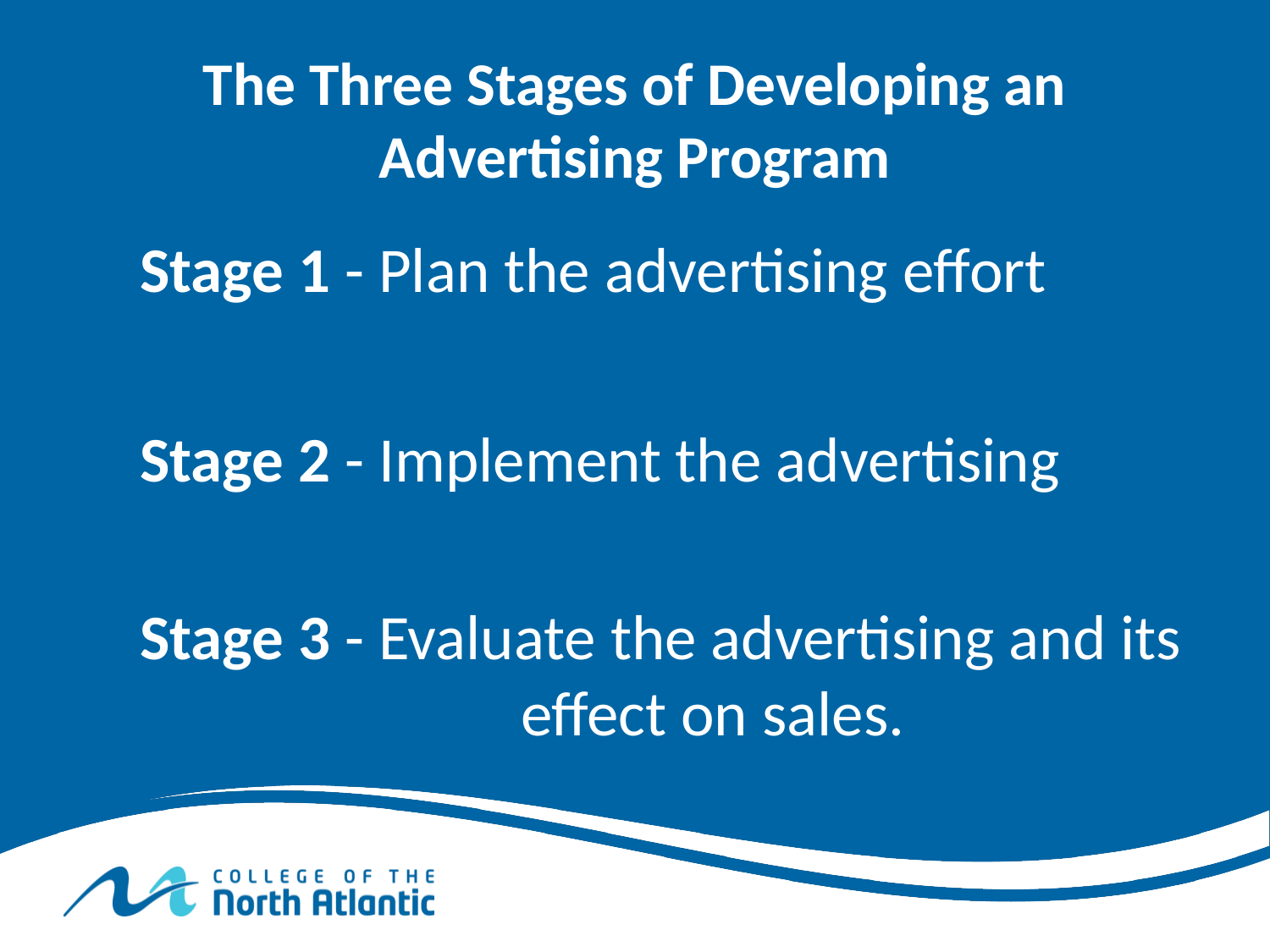

# The Three Stages of Developing an Advertising Program
Stage 1 - Plan the advertising effort

Stage 2 - Implement the advertising

Stage 3 - Evaluate the advertising and its 			effect on sales.